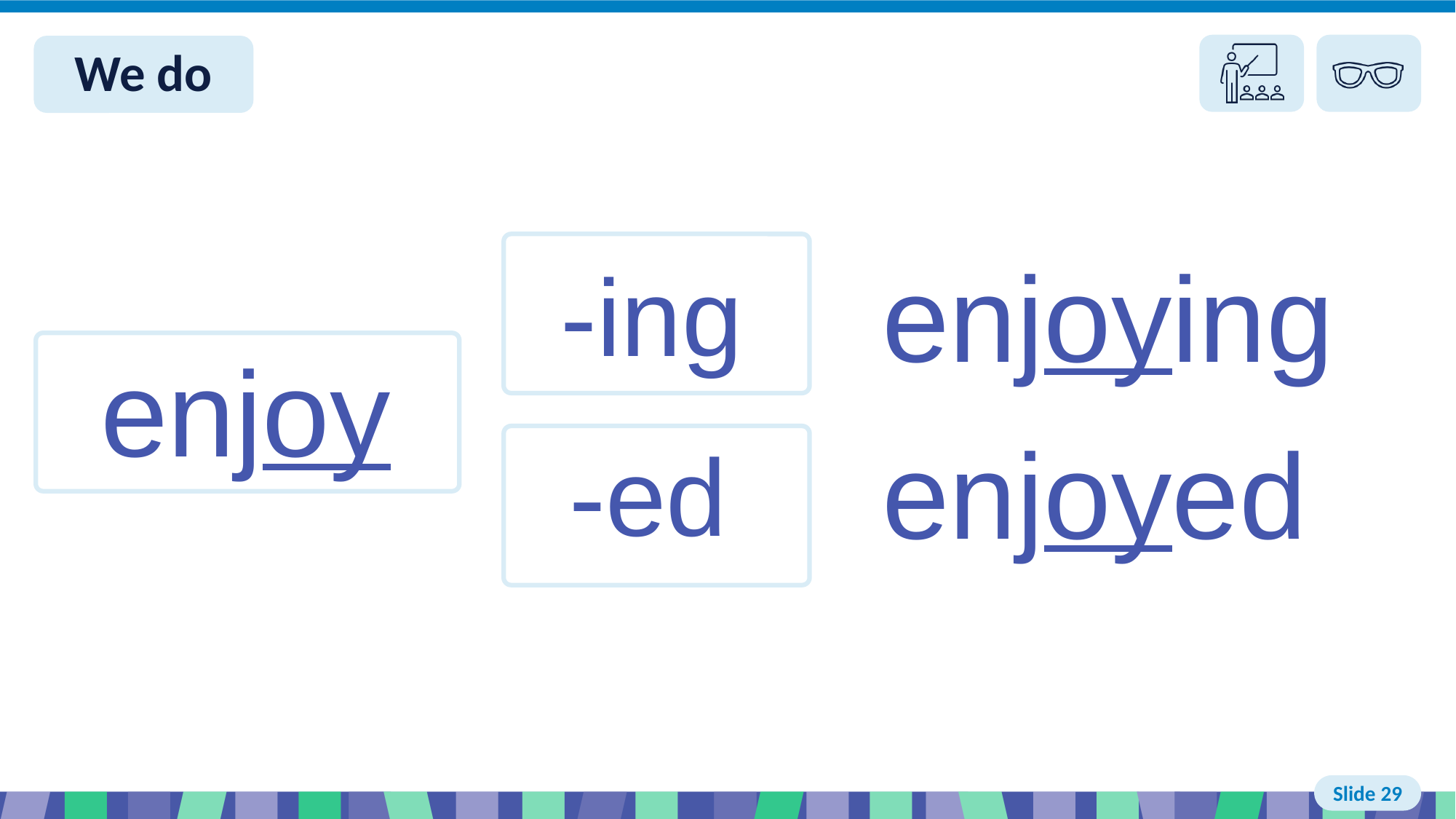

# Slide 29 We do

enjoying
-ing

enjoyed
-ed

enjoy